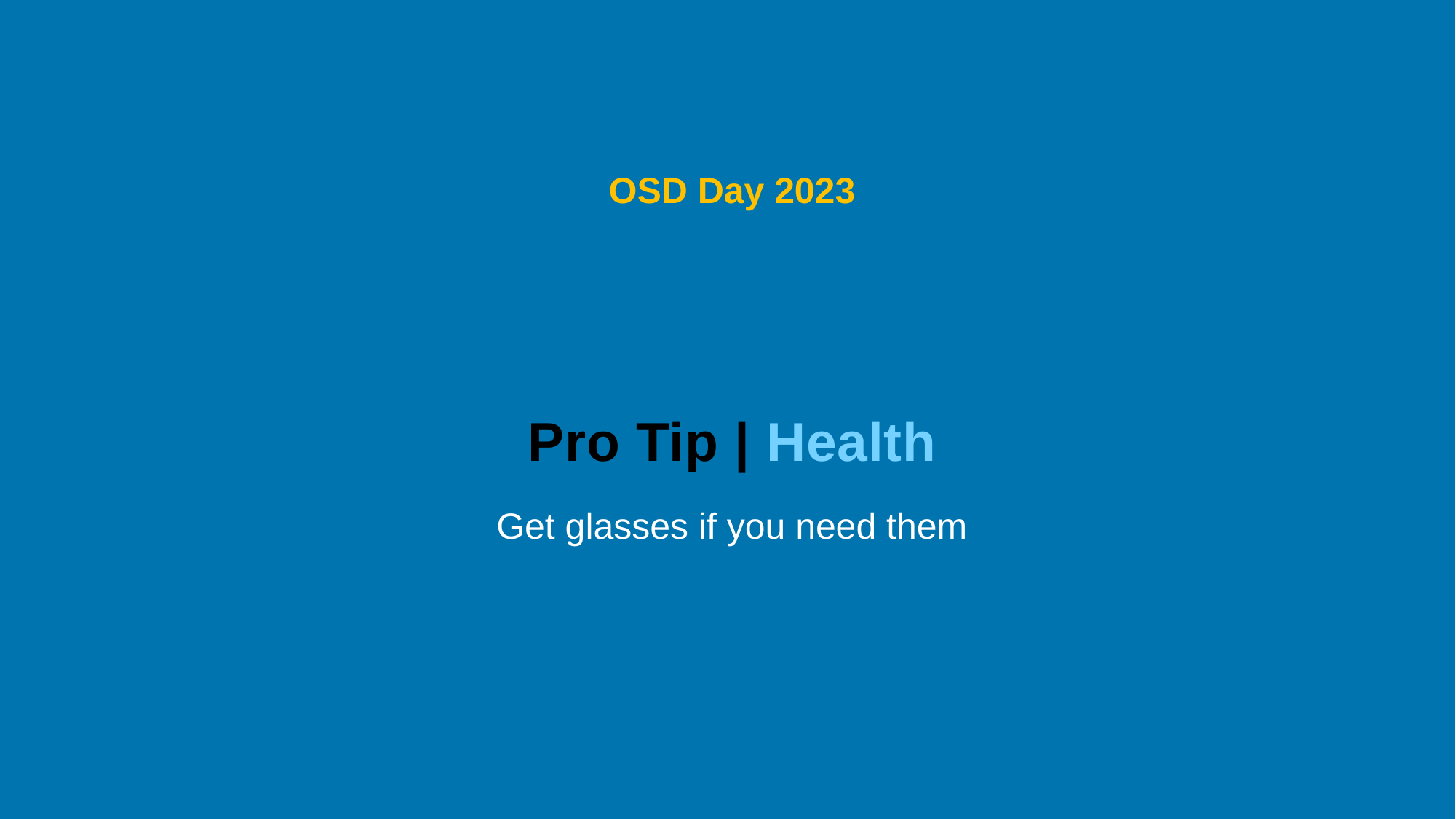

OSD Day 2023
# Pro Tip | Health
Get glasses if you need them